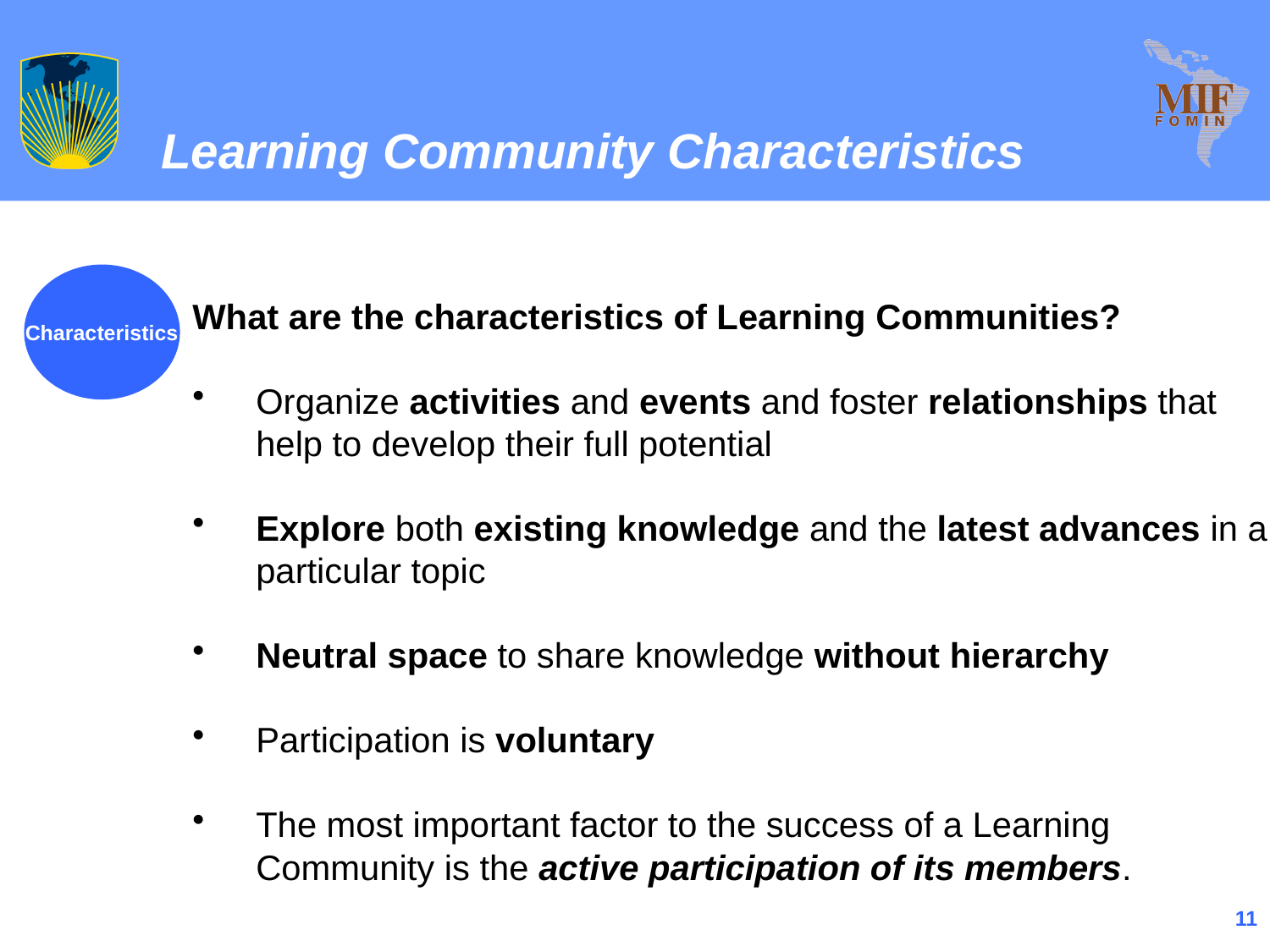

Learning Community Characteristics

What are the characteristics of Learning Communities?

Organize activities and events and foster relationships that help to develop their full potential

Explore both existing knowledge and the latest advances in a particular topic

Neutral space to share knowledge without hierarchy

Participation is voluntary

The most important factor to the success of a Learning  Community is the active participation of its members.

Characteristics